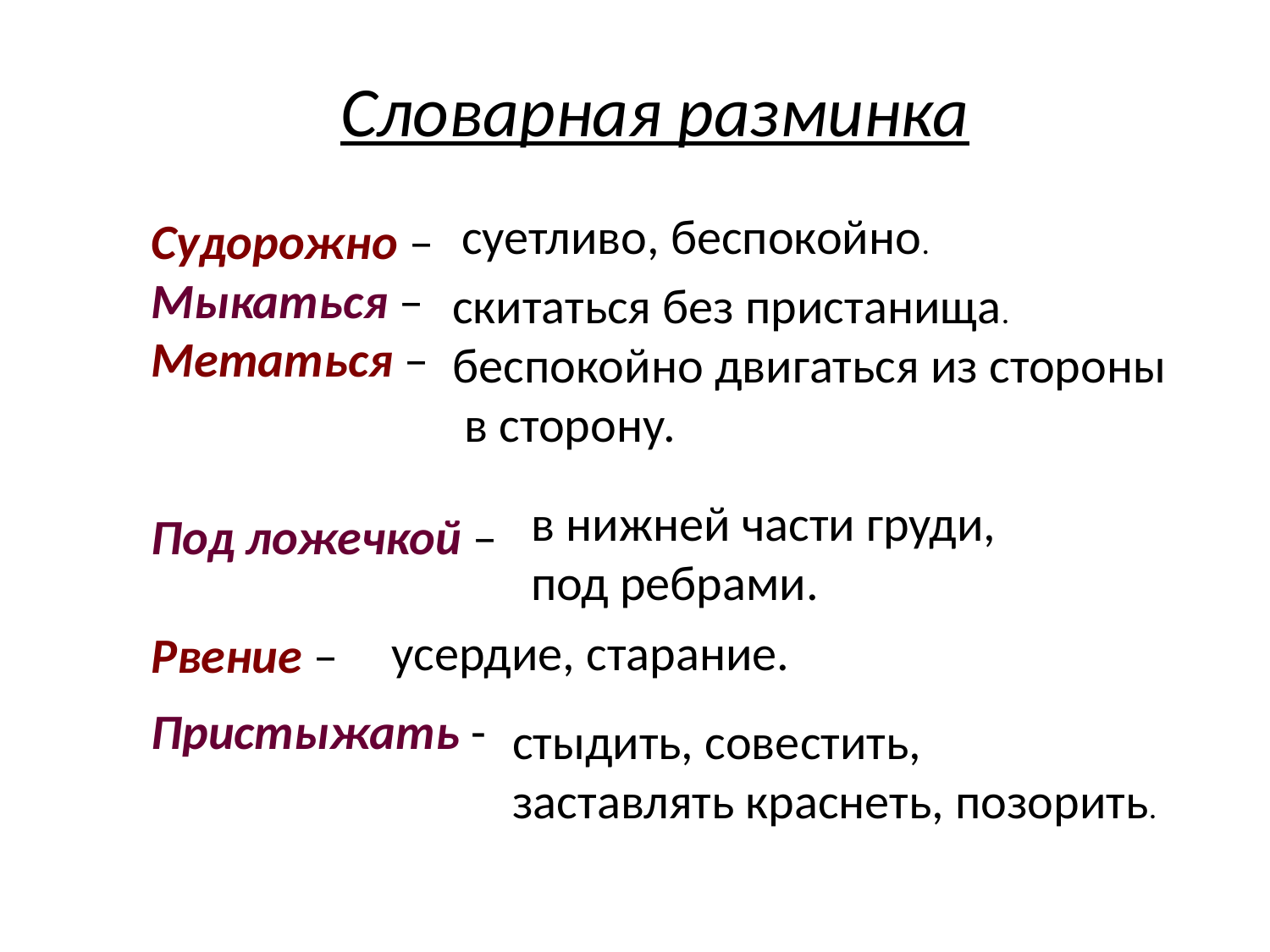

Словарная разминка

Судорожно –
Мыкаться –
Метаться –

Под ложечкой –

Рвение –

суетливо, беспокойно.

скитаться без пристанища.
беспокойно двигаться из стороны
 в сторону.
в нижней части груди,
под ребрами.
усердие, старание.

Пристыжать -
стыдить, совестить,
заставлять краснеть, позорить.